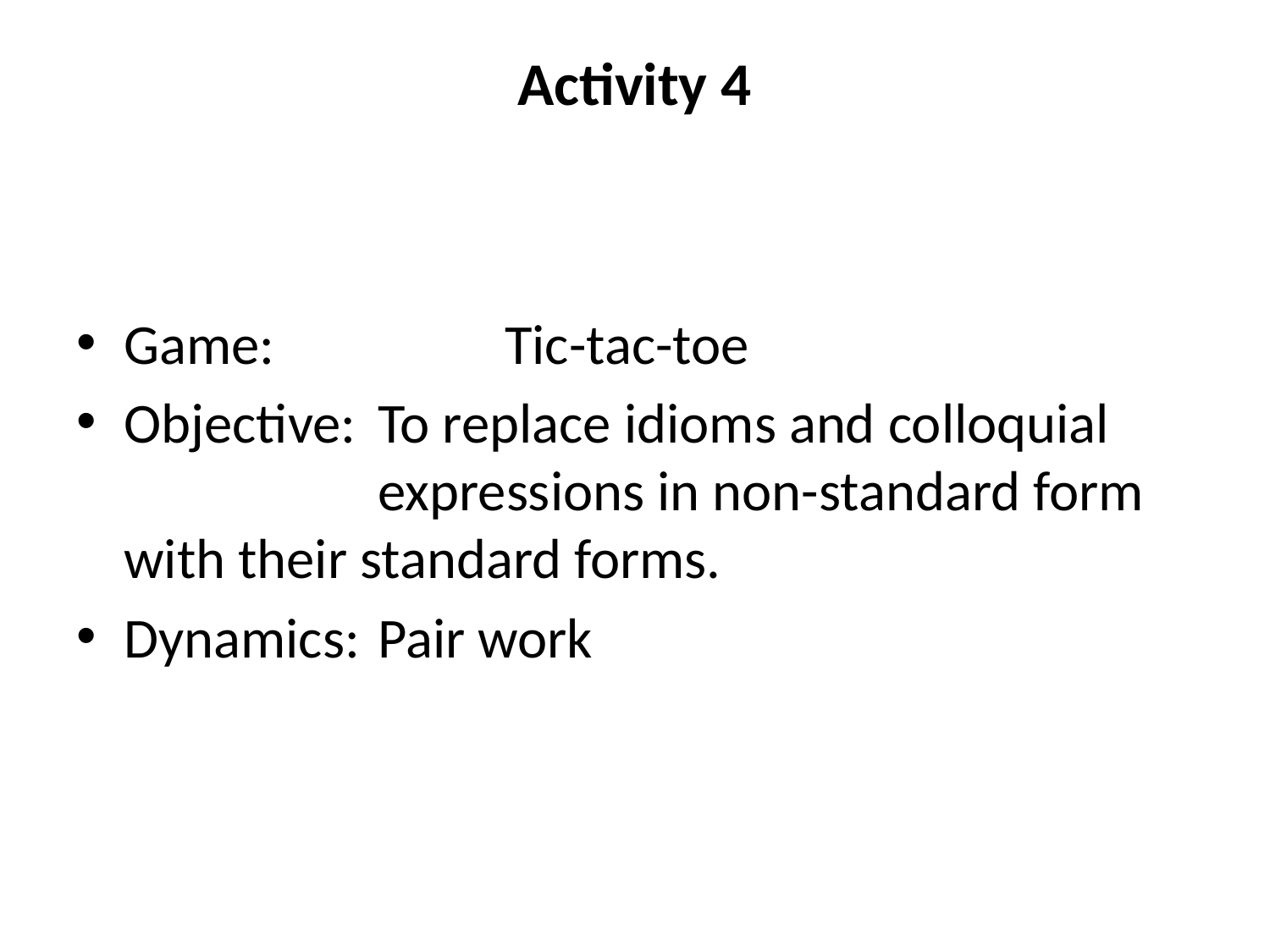

# Activity 4

Game:		Tic-tac-toe
Objective:	To replace idioms and colloquial                           expressions in non-standard form with their standard forms.
Dynamics:	Pair work